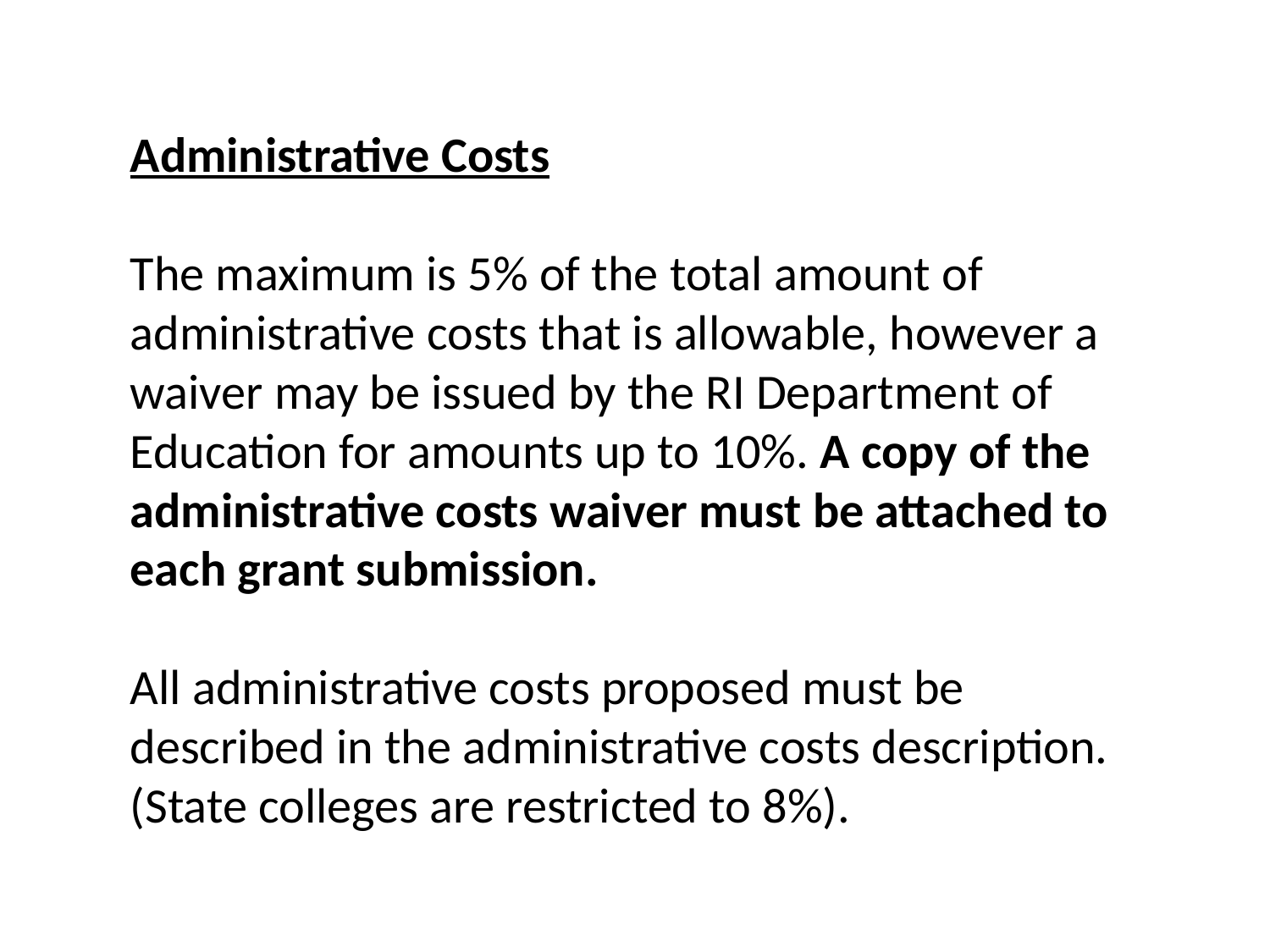

Administrative Costs

The maximum is 5% of the total amount of administrative costs that is allowable, however a waiver may be issued by the RI Department of Education for amounts up to 10%. A copy of the administrative costs waiver must be attached to each grant submission.

All administrative costs proposed must be described in the administrative costs description.  (State colleges are restricted to 8%).